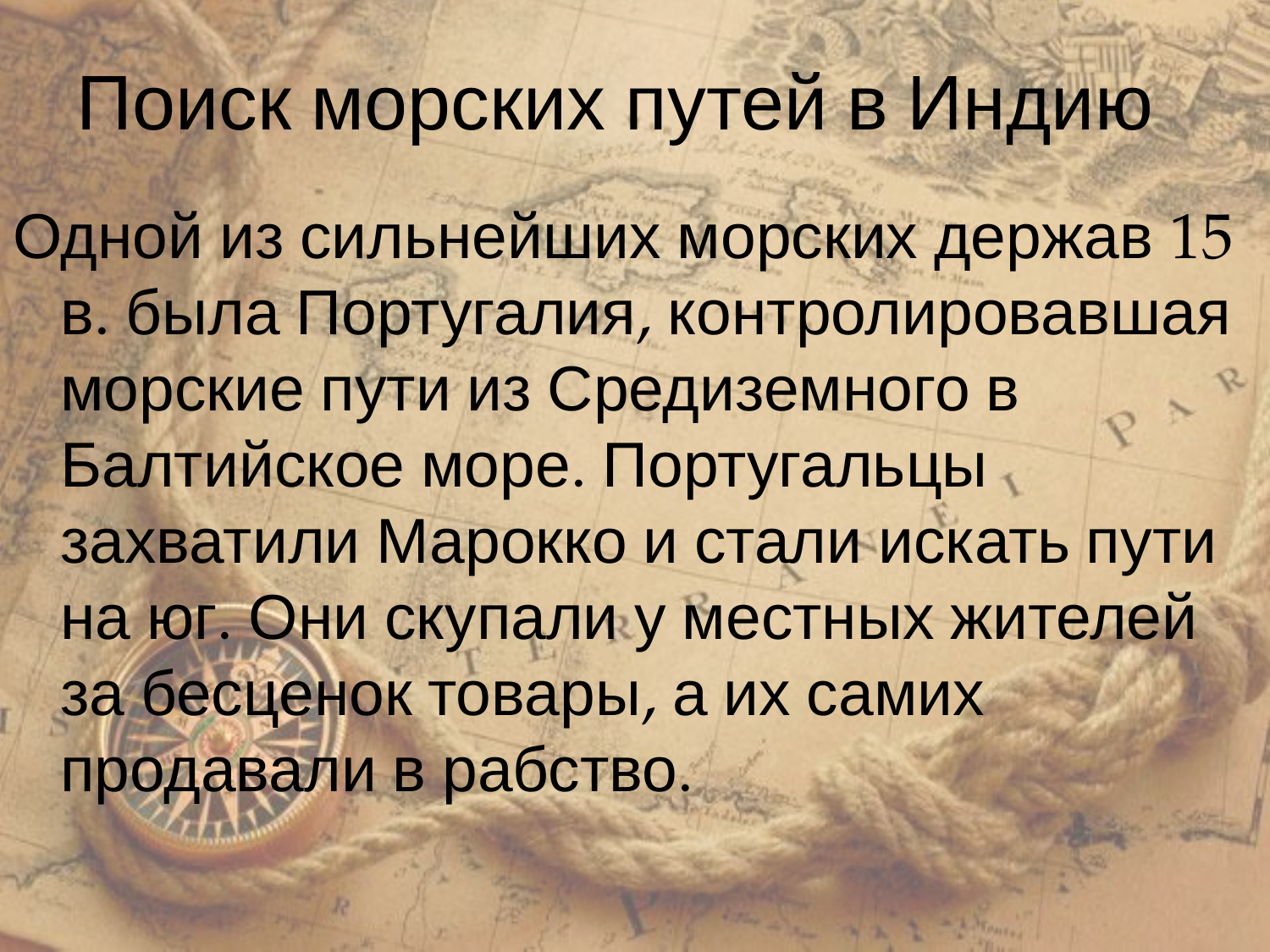

# Поиск морских путей в Индию
Одной из сильнейших морских держав 15 в. была Португалия, контролировавшая морские пути из Средиземного в Балтийское море. Португальцы захватили Марокко и стали искать пути на юг. Они скупали у местных жителей за бесценок товары, а их самих продавали в рабство.